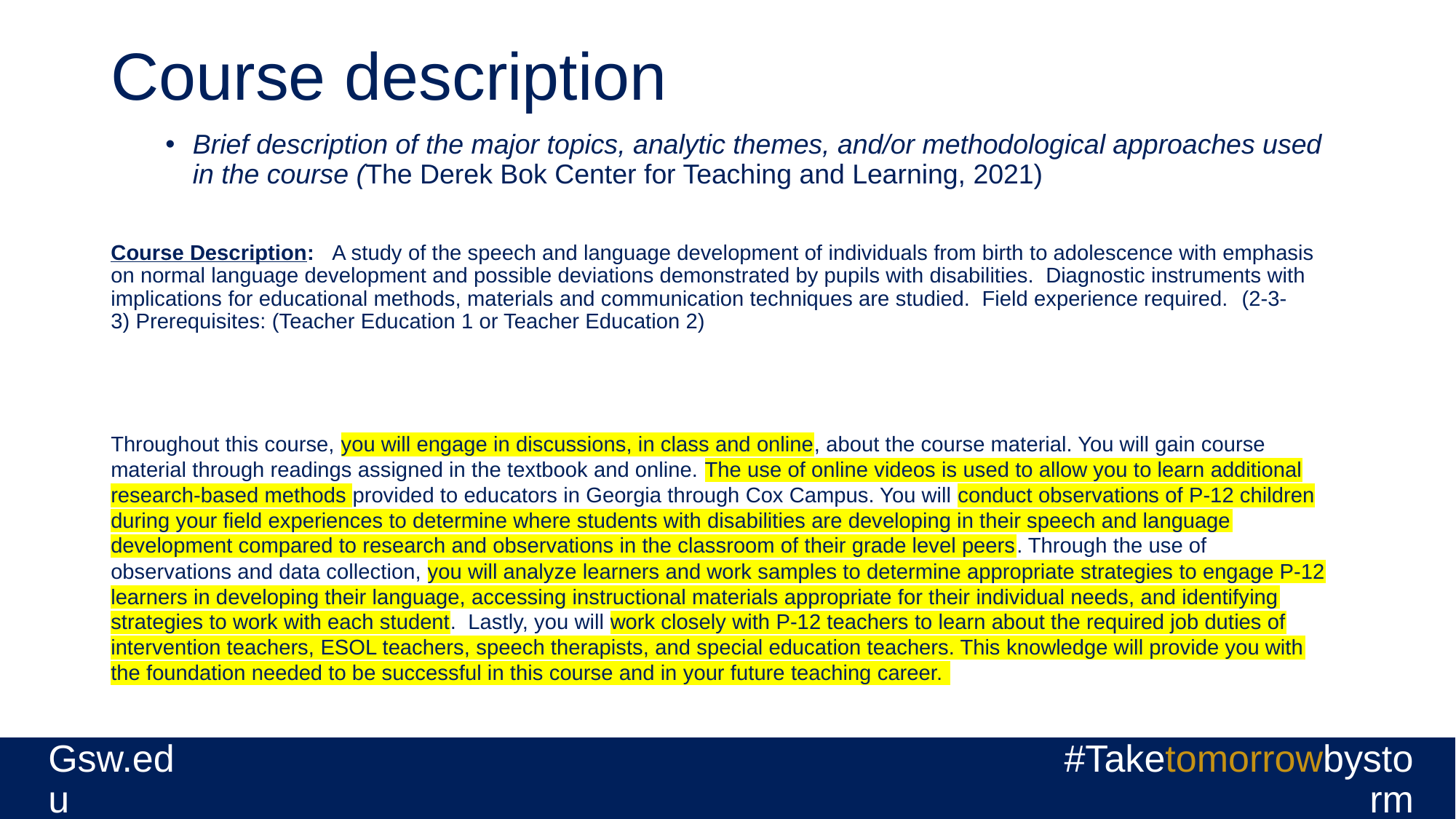

# Course description
Brief description of the major topics, analytic themes, and/or methodological approaches used in the course (The Derek Bok Center for Teaching and Learning, 2021)

Course Description:   A study of the speech and language development of individuals from birth to adolescence with emphasis on normal language development and possible deviations demonstrated by pupils with disabilities.  Diagnostic instruments with implications for educational methods, materials and communication techniques are studied.  Field experience required.  (2-3-3) Prerequisites: (Teacher Education 1 or Teacher Education 2)

Throughout this course, you will engage in discussions, in class and online, about the course material. You will gain course material through readings assigned in the textbook and online. The use of online videos is used to allow you to learn additional research-based methods provided to educators in Georgia through Cox Campus. You will conduct observations of P-12 children during your field experiences to determine where students with disabilities are developing in their speech and language development compared to research and observations in the classroom of their grade level peers. Through the use of observations and data collection, you will analyze learners and work samples to determine appropriate strategies to engage P-12 learners in developing their language, accessing instructional materials appropriate for their individual needs, and identifying strategies to work with each student.  Lastly, you will work closely with P-12 teachers to learn about the required job duties of intervention teachers, ESOL teachers, speech therapists, and special education teachers. This knowledge will provide you with the foundation needed to be successful in this course and in your future teaching career.